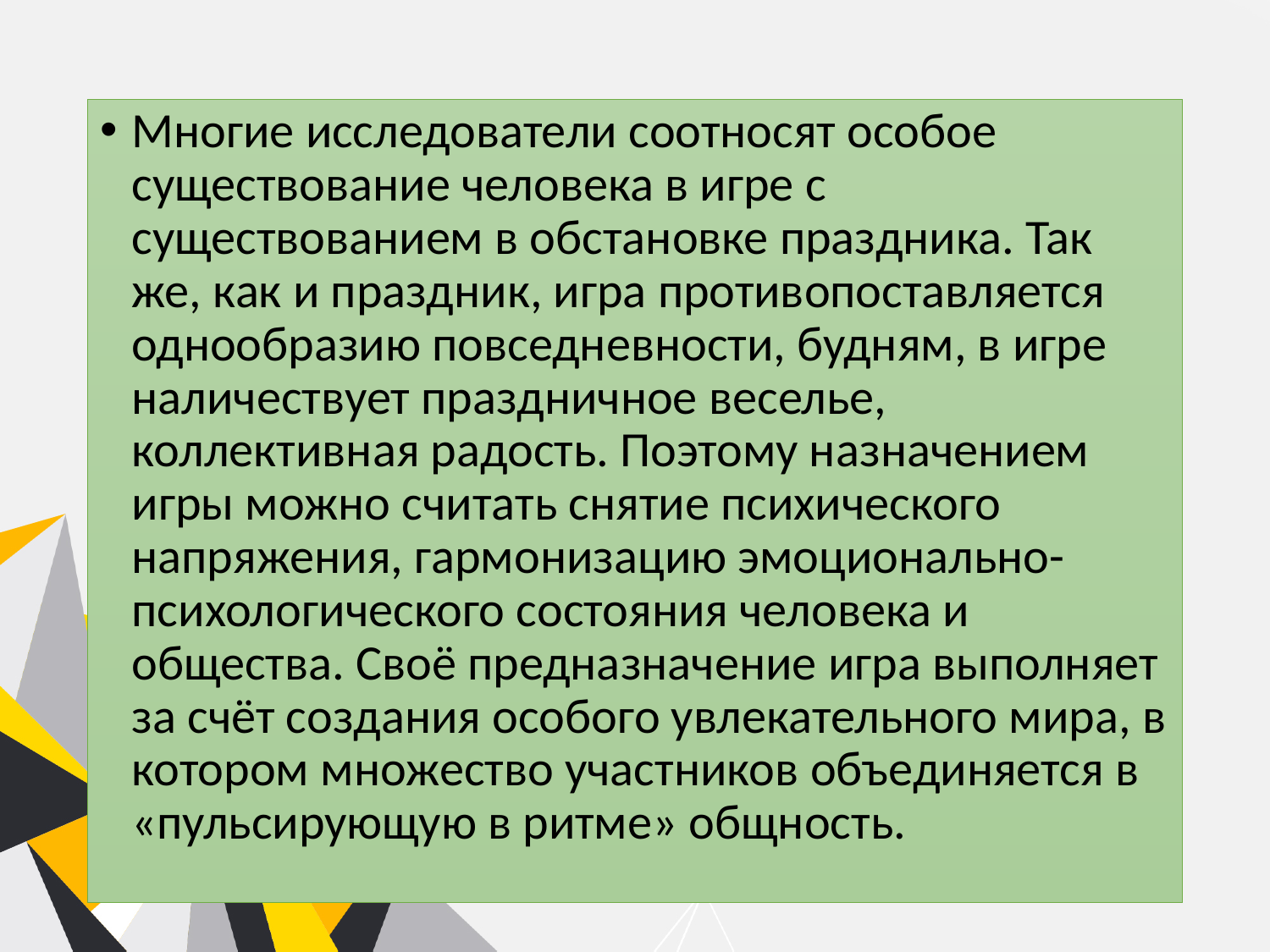

#
Многие исследователи соотносят особое существование человека в игре с существованием в обстановке праздника. Так же, как и праздник, игра противопоставляется однообразию повседневности, будням, в игре наличествует праздничное веселье, коллективная радость. Поэтому назначением игры можно считать снятие психического напряжения, гармонизацию эмоционально-психологического состояния человека и общества. Своё предназначение игра выполняет за счёт создания особого увлекательного мира, в котором множество участников объединяется в «пульсирующую в ритме» общность.